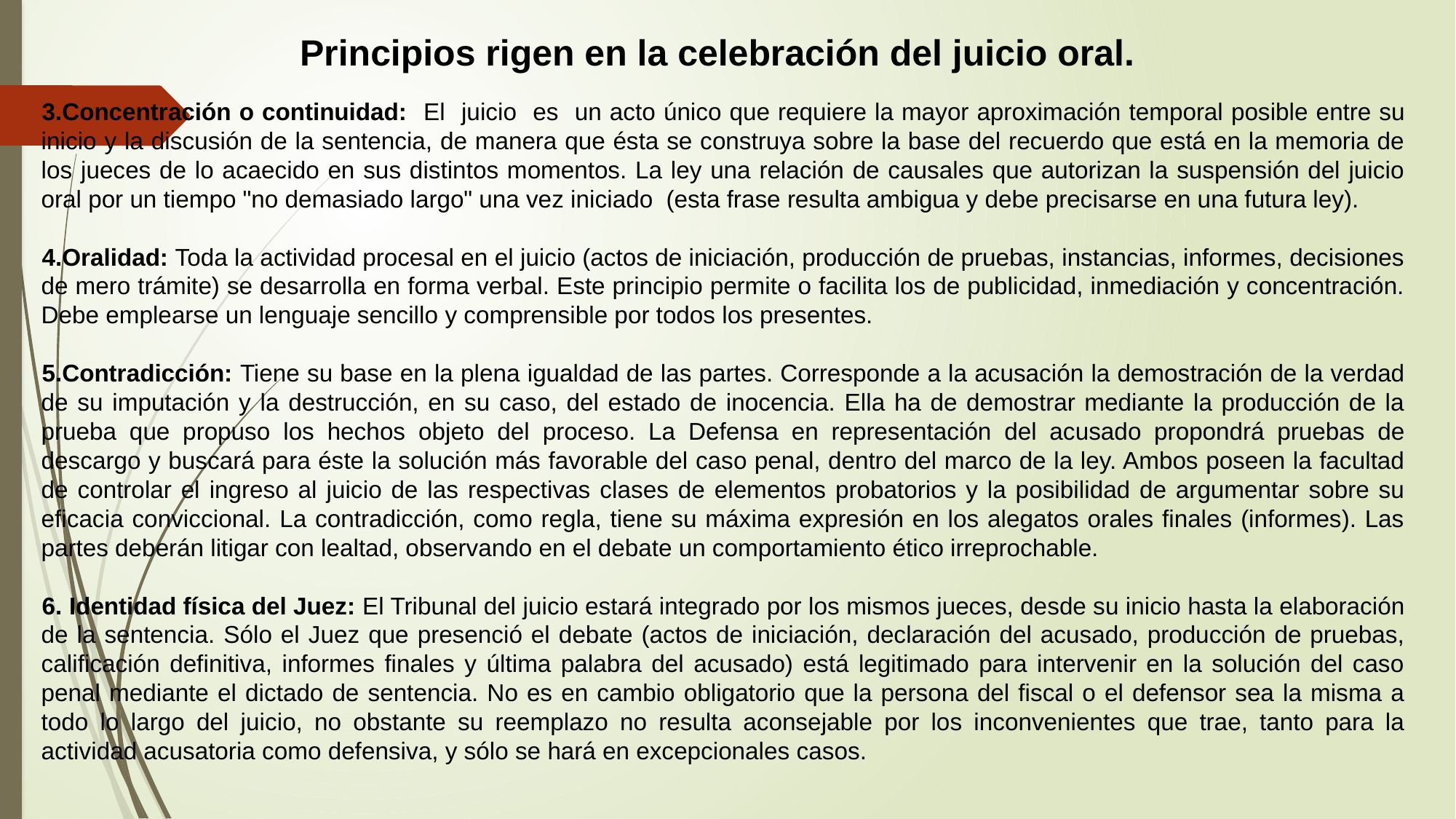

Principios rigen en la celebración del juicio oral.
Concentración o continuidad:  El  juicio  es  un acto único que requiere la mayor aproximación temporal posible entre su inicio y la discusión de la sentencia, de manera que ésta se construya sobre la base del recuerdo que está en la memoria de los jueces de lo acaecido en sus distintos momentos. La ley una relación de causales que autorizan la suspensión del juicio oral por un tiempo "no demasiado largo" una vez iniciado  (esta frase resulta ambigua y debe precisarse en una futura ley).

Oralidad: Toda la actividad procesal en el juicio (actos de iniciación, producción de pruebas, instancias, informes, decisiones de mero trámite) se desarrolla en forma verbal. Este principio permite o facilita los de publicidad, inmediación y concentración. Debe emplearse un lenguaje sencillo y comprensible por todos los presentes.

Contradicción: Tiene su base en la plena igualdad de las partes. Corresponde a la acusación la demostración de la verdad de su imputación y la destrucción, en su caso, del estado de inocencia. Ella ha de demostrar mediante la producción de la prueba que propuso los hechos objeto del proceso. La Defensa en representación del acusado propondrá pruebas de descargo y buscará para éste la solución más favorable del caso penal, dentro del marco de la ley. Ambos poseen la facultad de controlar el ingreso al juicio de las respectivas clases de elementos probatorios y la posibilidad de argumentar sobre su eficacia conviccional. La contradicción, como regla, tiene su máxima expresión en los alegatos orales finales (informes). Las partes deberán litigar con lealtad, observando en el debate un comportamiento ético irreprochable.

 Identidad física del Juez: El Tribunal del juicio estará integrado por los mismos jueces, desde su inicio hasta la elaboración de la sentencia. Sólo el Juez que presenció el debate (actos de iniciación, declaración del acusado, producción de pruebas, calificación definitiva, informes finales y última palabra del acusado) está legitimado para intervenir en la solución del caso penal mediante el dictado de sentencia. No es en cambio obligatorio que la persona del fiscal o el defensor sea la misma a todo lo largo del juicio, no obstante su reemplazo no resulta aconsejable por los inconvenientes que trae, tanto para la actividad acusatoria como defensiva, y sólo se hará en excepcionales casos.